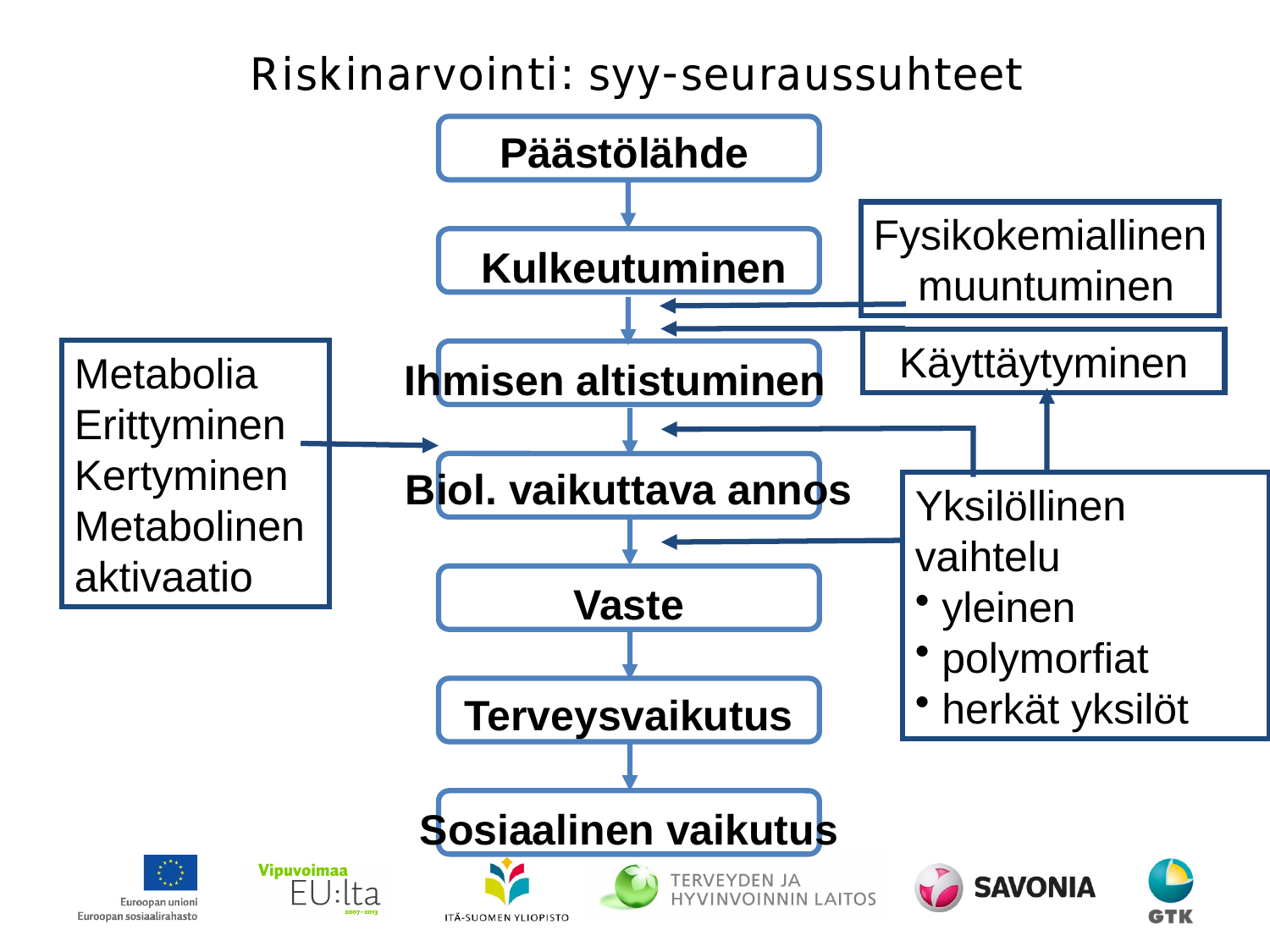

# Riskinarvointi: syy-seuraussuhteet

Päästölähde

Kulkeutuminen

Ihmisen altistuminen

Biol. vaikuttava annos

Vaste

Terveysvaikutus

Sosiaalinen vaikutus
Fysikokemiallinen
 muuntuminen

  Käyttäytyminen
Metabolia
Erittyminen
Kertyminen
Metabolinen
aktivaatio

Yksilöllinen vaihtelu
 yleinen
 polymorfiat
 herkät yksilöt